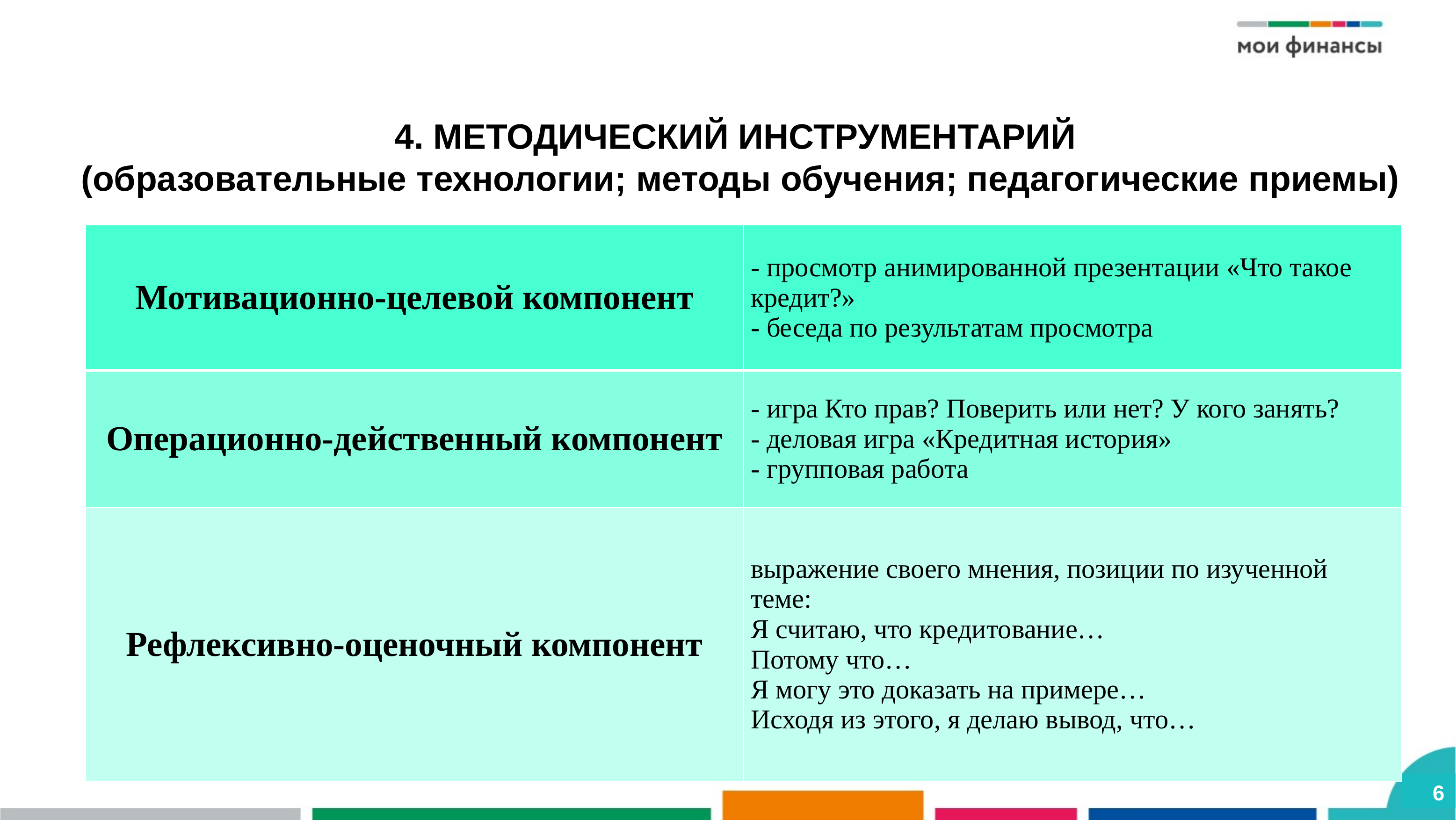

4. МЕТОДИЧЕСКИЙ ИНСТРУМЕНТАРИЙ
(образовательные технологии; методы обучения; педагогические приемы)
| Мотивационно-целевой компонент | - просмотр анимированной презентации «Что такое кредит?» - беседа по результатам просмотра |
| --- | --- |
| Операционно-действенный компонент | - игра Кто прав? Поверить или нет? У кого занять? - деловая игра «Кредитная история» - групповая работа |
| Рефлексивно-оценочный компонент | выражение своего мнения, позиции по изученной теме: Я считаю, что кредитование… Потому что… Я могу это доказать на примере… Исходя из этого, я делаю вывод, что… |
6